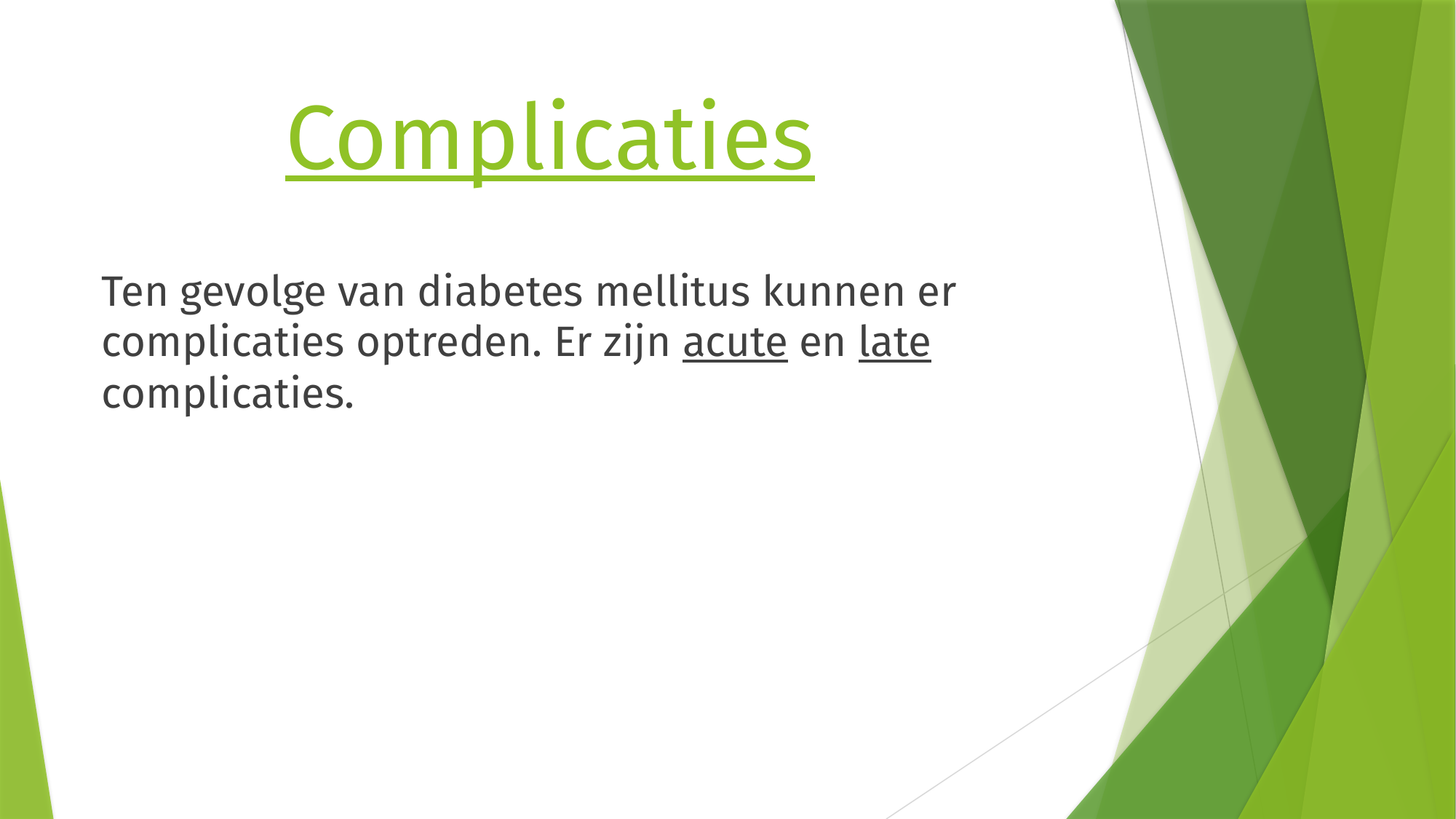

# Complicaties
Ten gevolge van diabetes mellitus kunnen er complicaties optreden. Er zijn acute en late complicaties.